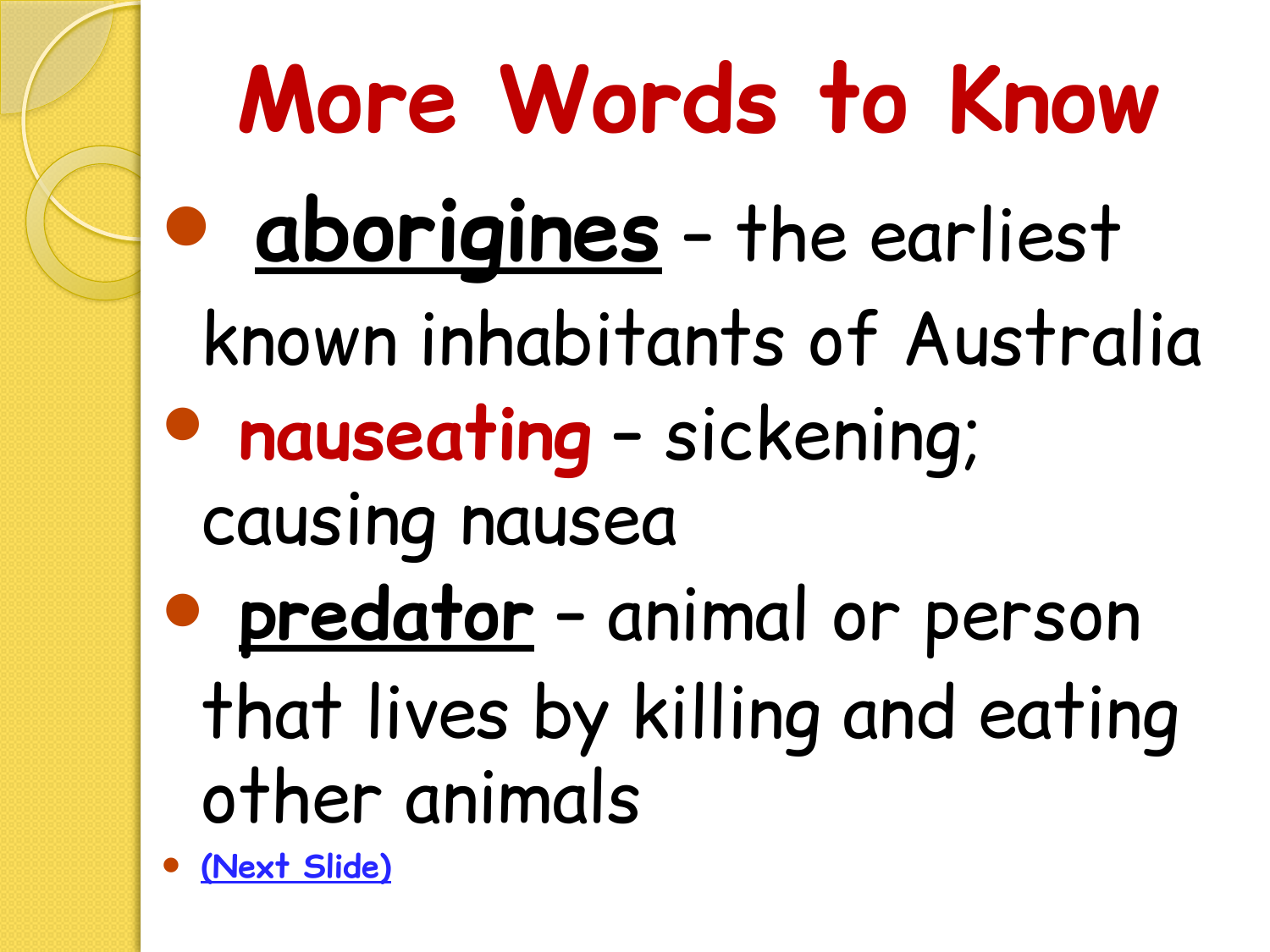

# More Words to Know
 aborigines – the earliest known inhabitants of Australia
 nauseating – sickening; causing nausea
 predator – animal or person that lives by killing and eating other animals
(Next Slide)